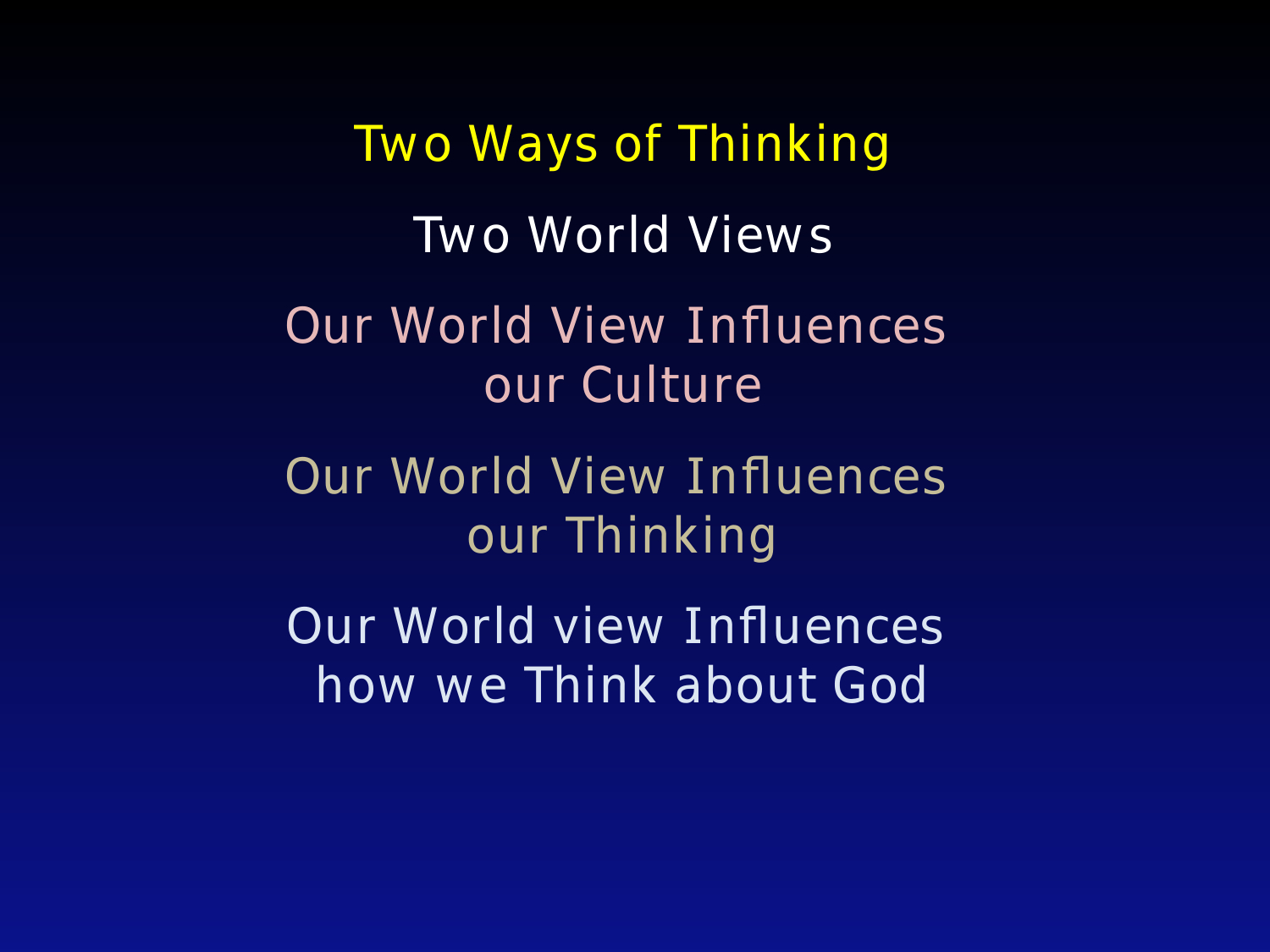

Two Ways of Thinking
Two World Views
Our World View Influences
our Culture
Our World View Influences
our Thinking
Our World view Influences
how we Think about God